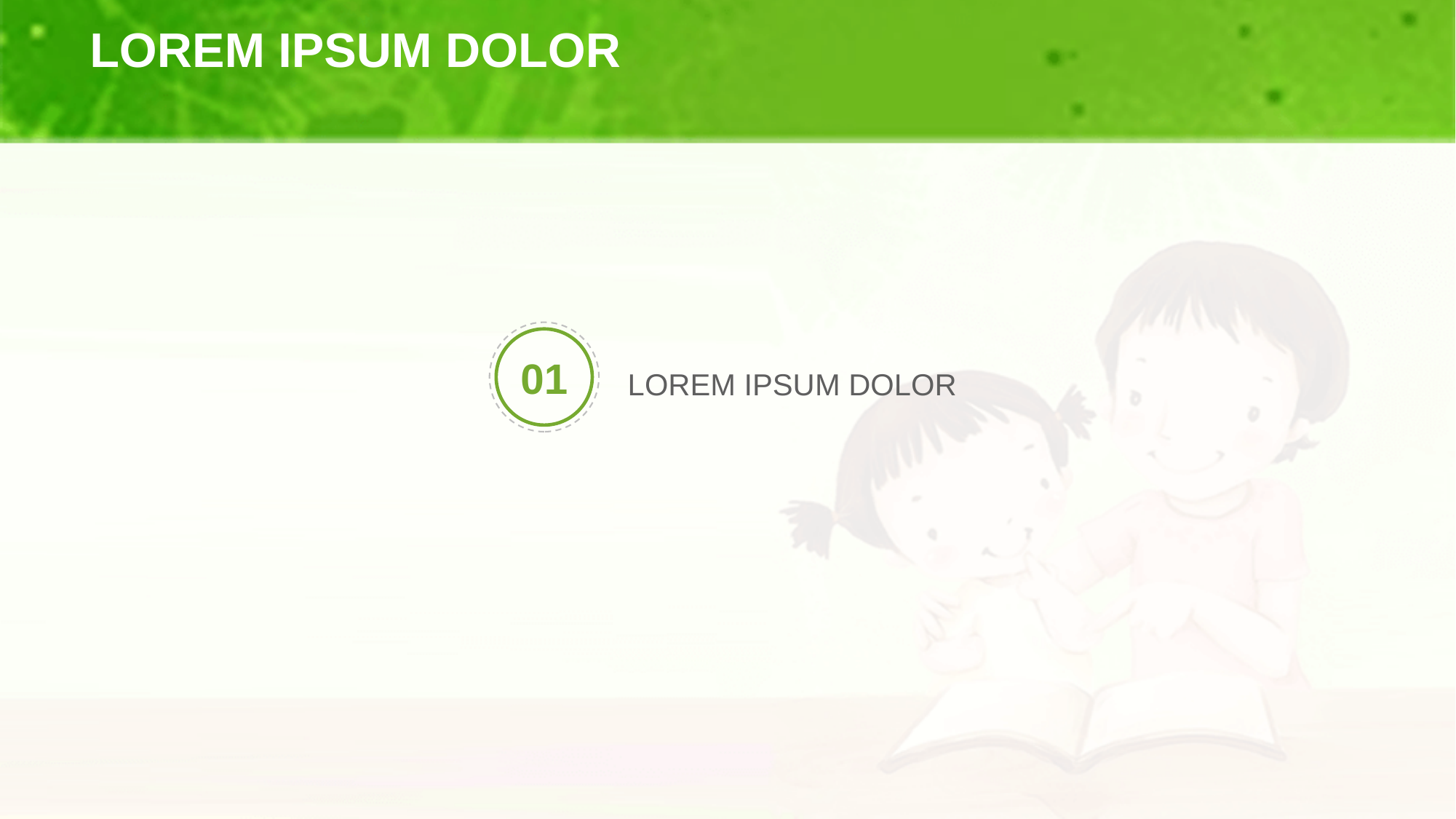

LOREM IPSUM DOLOR

01
LOREM IPSUM DOLOR